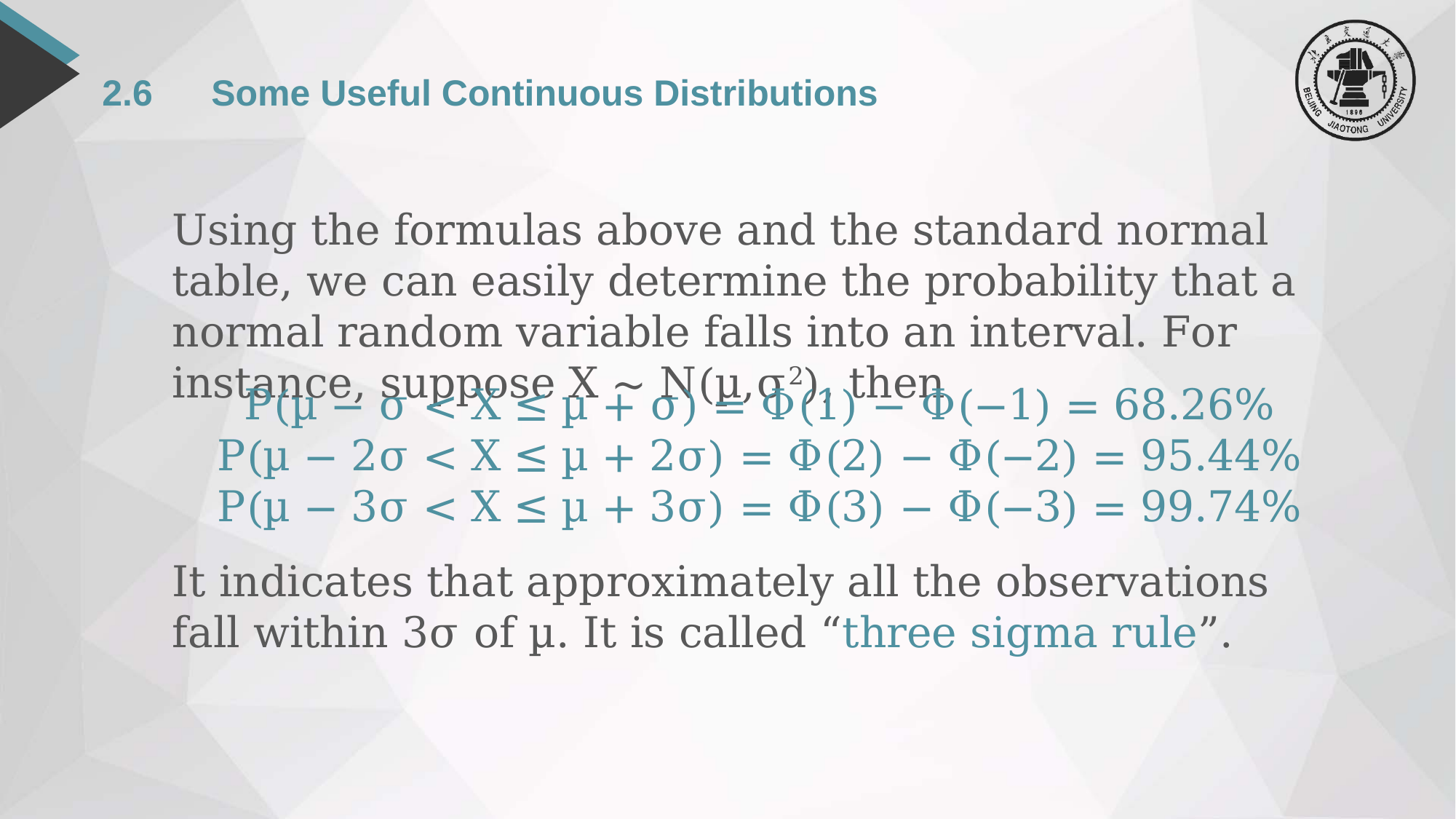

# 2.6 	Some Useful Continuous Distributions
Using the formulas above and the standard normal table, we can easily determine the probability that a normal random variable falls into an interval. For instance, suppose X ∼ N(µ,σ2), then
P(µ − σ < X ≤ µ + σ) = Φ(1) − Φ(−1) = 68.26%
P(µ − 2σ < X ≤ µ + 2σ) = Φ(2) − Φ(−2) = 95.44%
P(µ − 3σ < X ≤ µ + 3σ) = Φ(3) − Φ(−3) = 99.74%
It indicates that approximately all the observations fall within 3σ of µ. It is called “three sigma rule”.